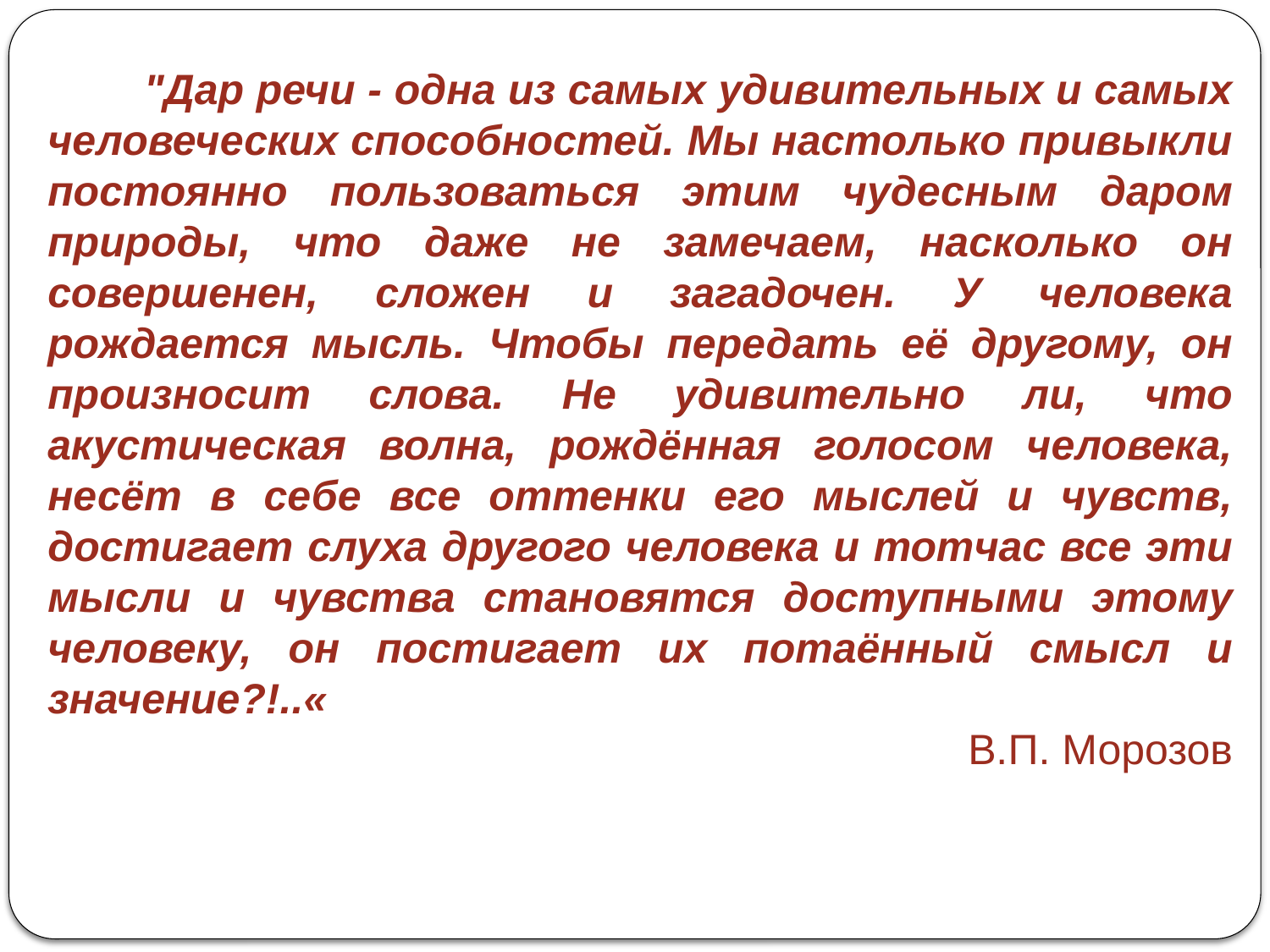

"Дар речи - одна из самых удивительных и самых человеческих способностей. Мы настолько привыкли постоянно пользоваться этим чудесным даром природы, что даже не замечаем, насколько он совершенен, сложен и загадочен. У человека рождается мысль. Чтобы передать её другому, он произносит слова. Не удивительно ли, что акустическая волна, рождённая голосом человека, несёт в себе все оттенки его мыслей и чувств, достигает слуха другого человека и тотчас все эти мысли и чувства становятся доступными этому человеку, он постигает их потаённый смысл и значение?!..«
В.П. Морозов